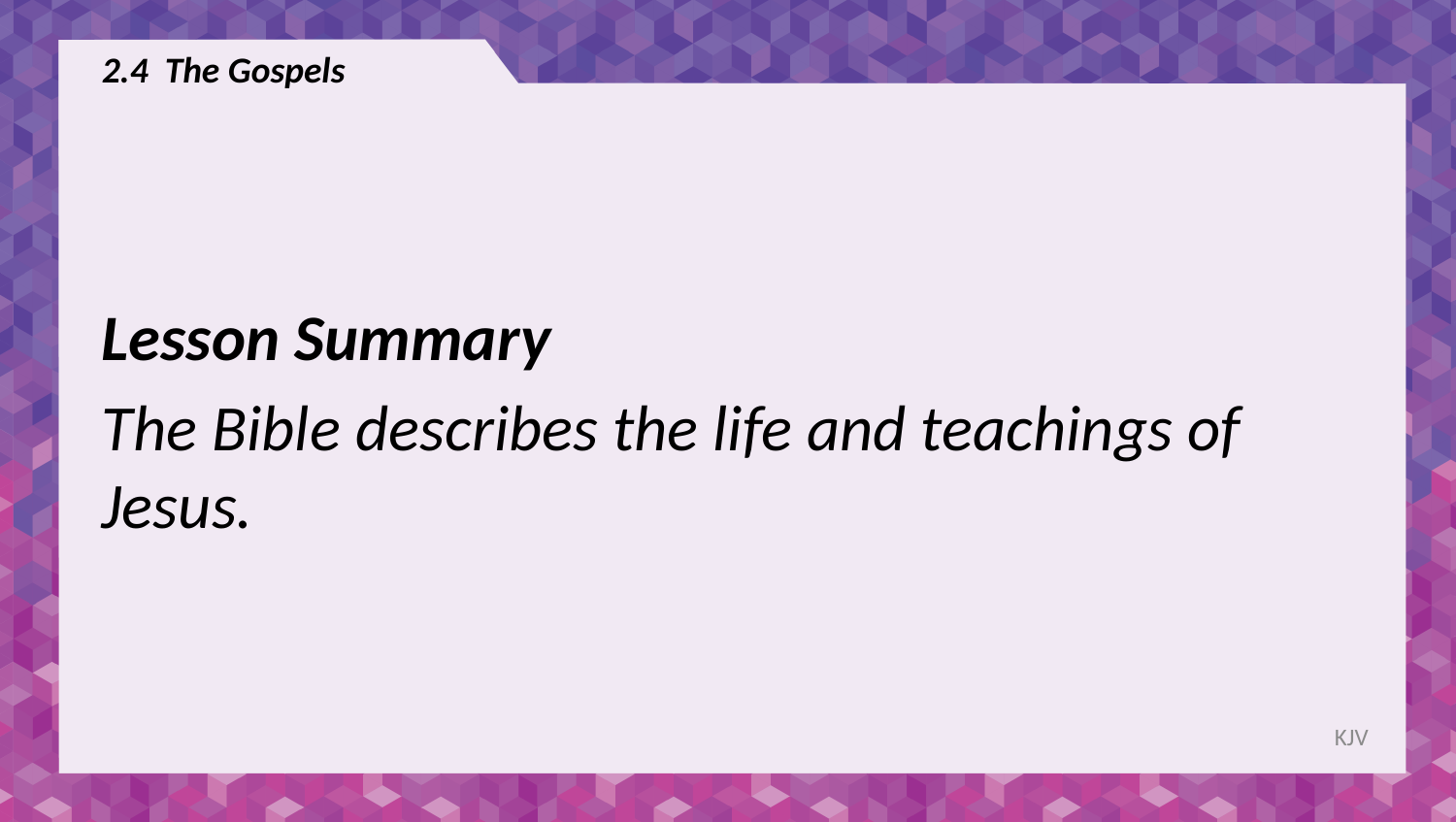

# 2.4  The Gospels
Lesson Summary
The Bible describes the life and teachings of Jesus.
KJV